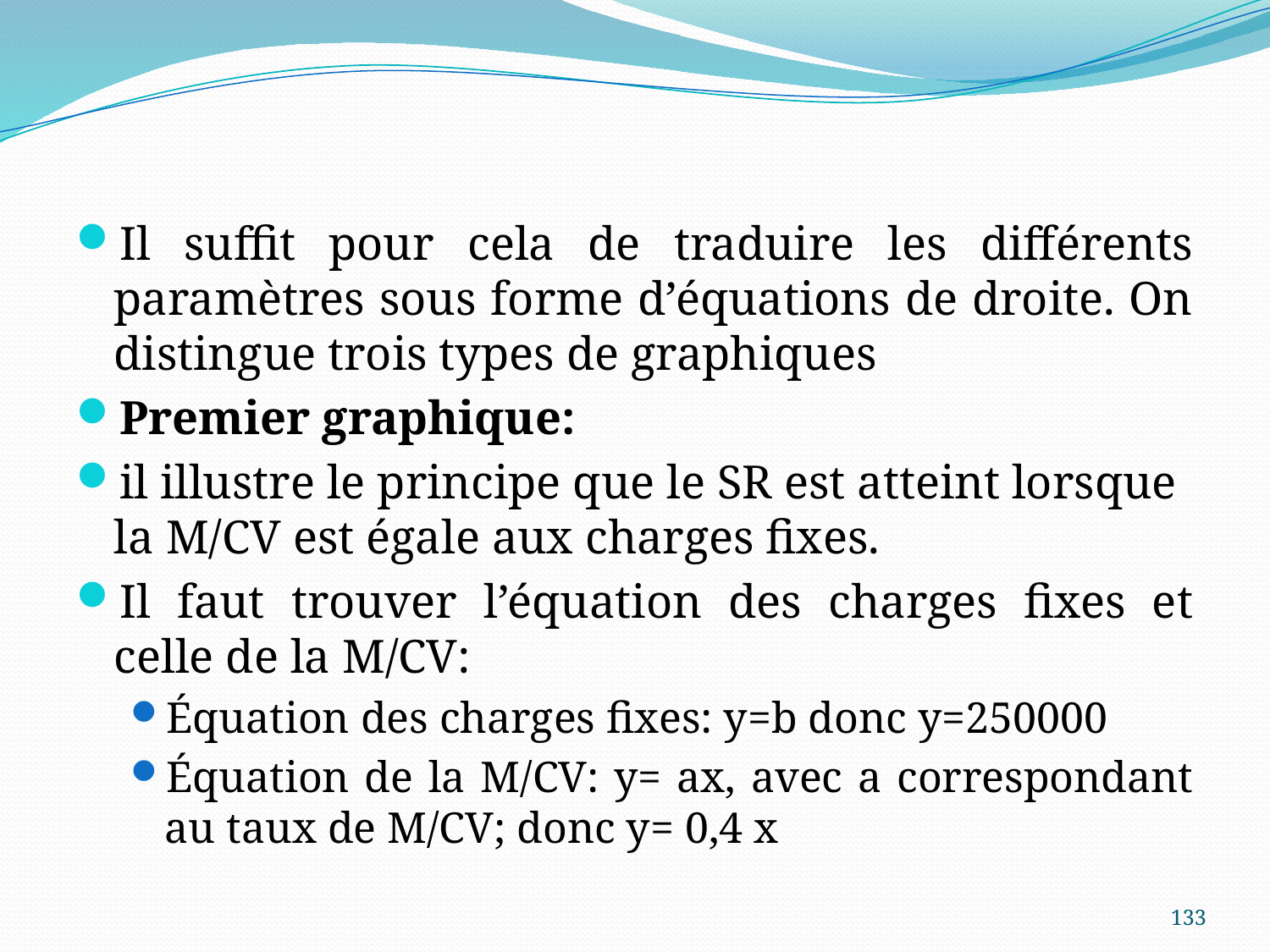

Il suffit pour cela de traduire les différents paramètres sous forme d’équations de droite. On distingue trois types de graphiques
Premier graphique:
il illustre le principe que le SR est atteint lorsque la M/CV est égale aux charges fixes.
Il faut trouver l’équation des charges fixes et celle de la M/CV:
Équation des charges fixes: y=b donc y=250000
Équation de la M/CV: y= ax, avec a correspondant au taux de M/CV; donc y= 0,4 x

133